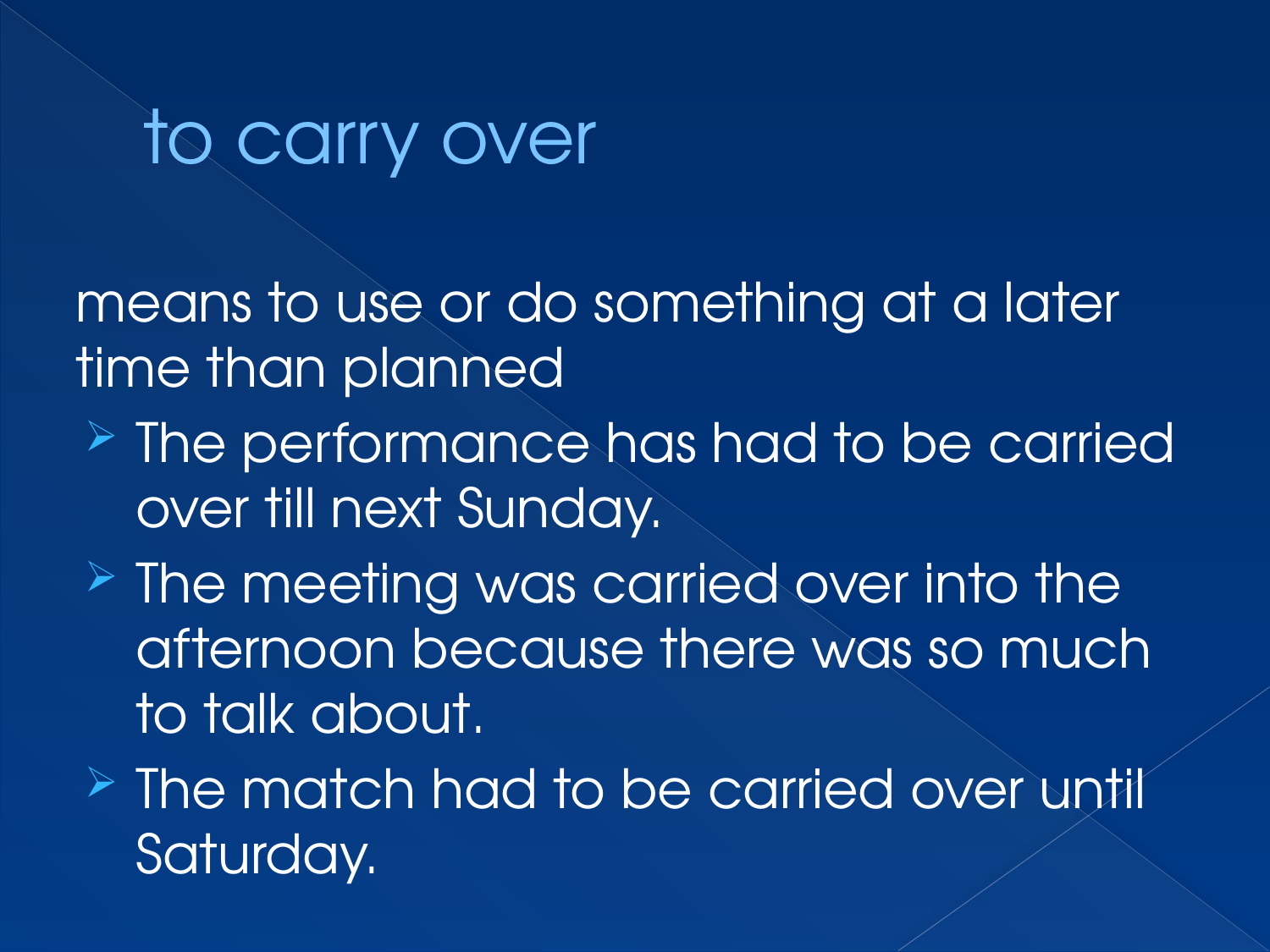

# to carry over
means to use or do something at a later time than planned
The performance has had to be carried over till next Sunday.
The meeting was carried over into the afternoon because there was so much to talk about.
The match had to be carried over until Saturday.